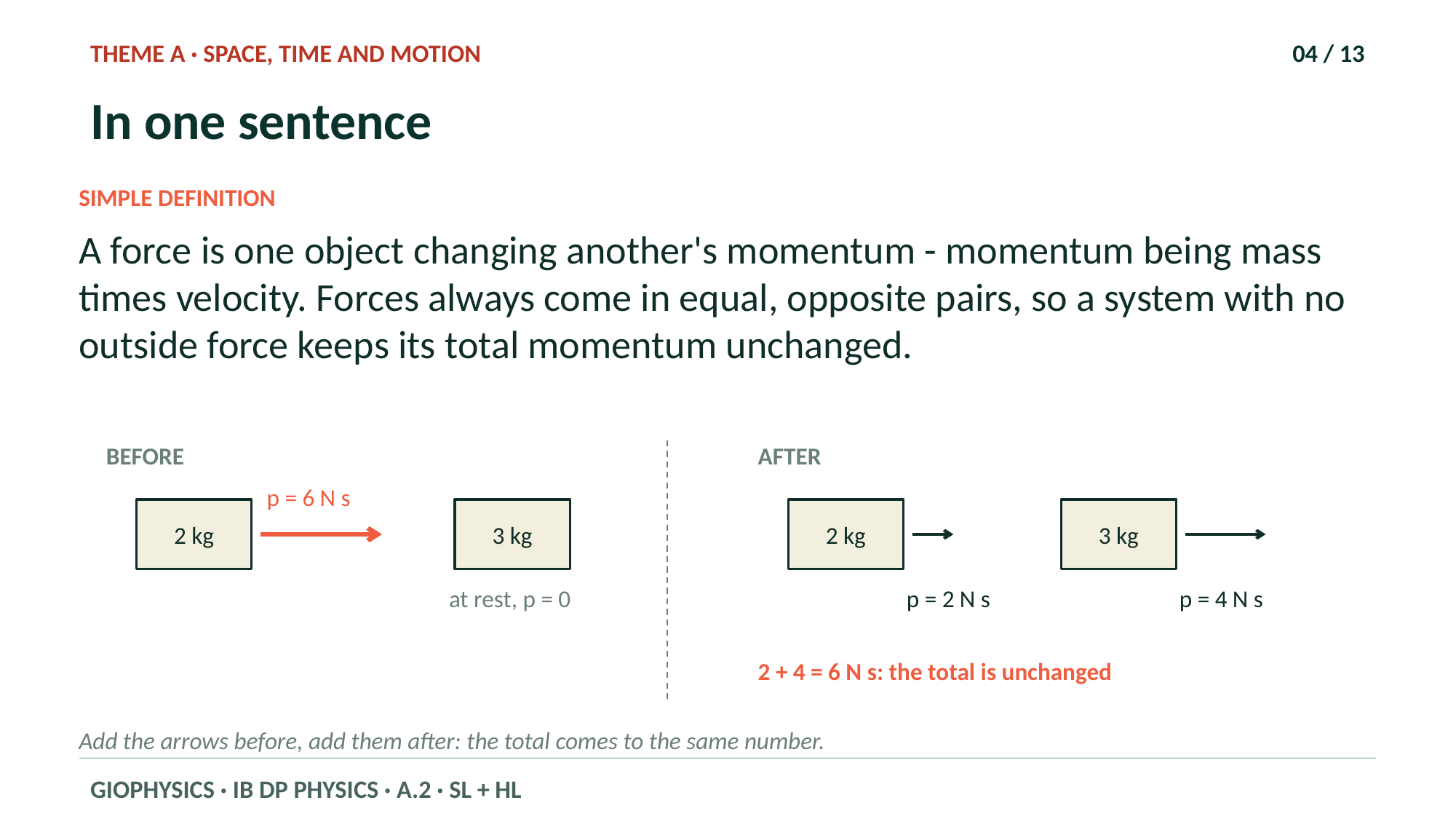

THEME A · SPACE, TIME AND MOTION
04 / 13
In one sentence
SIMPLE DEFINITION
A force is one object changing another's momentum - momentum being mass times velocity. Forces always come in equal, opposite pairs, so a system with no outside force keeps its total momentum unchanged.
BEFORE
AFTER
p = 6 N s
2 kg
3 kg
2 kg
3 kg
at rest, p = 0
p = 2 N s
p = 4 N s
2 + 4 = 6 N s: the total is unchanged
Add the arrows before, add them after: the total comes to the same number.

GIOPHYSICS · IB DP PHYSICS · A.2 · SL + HL